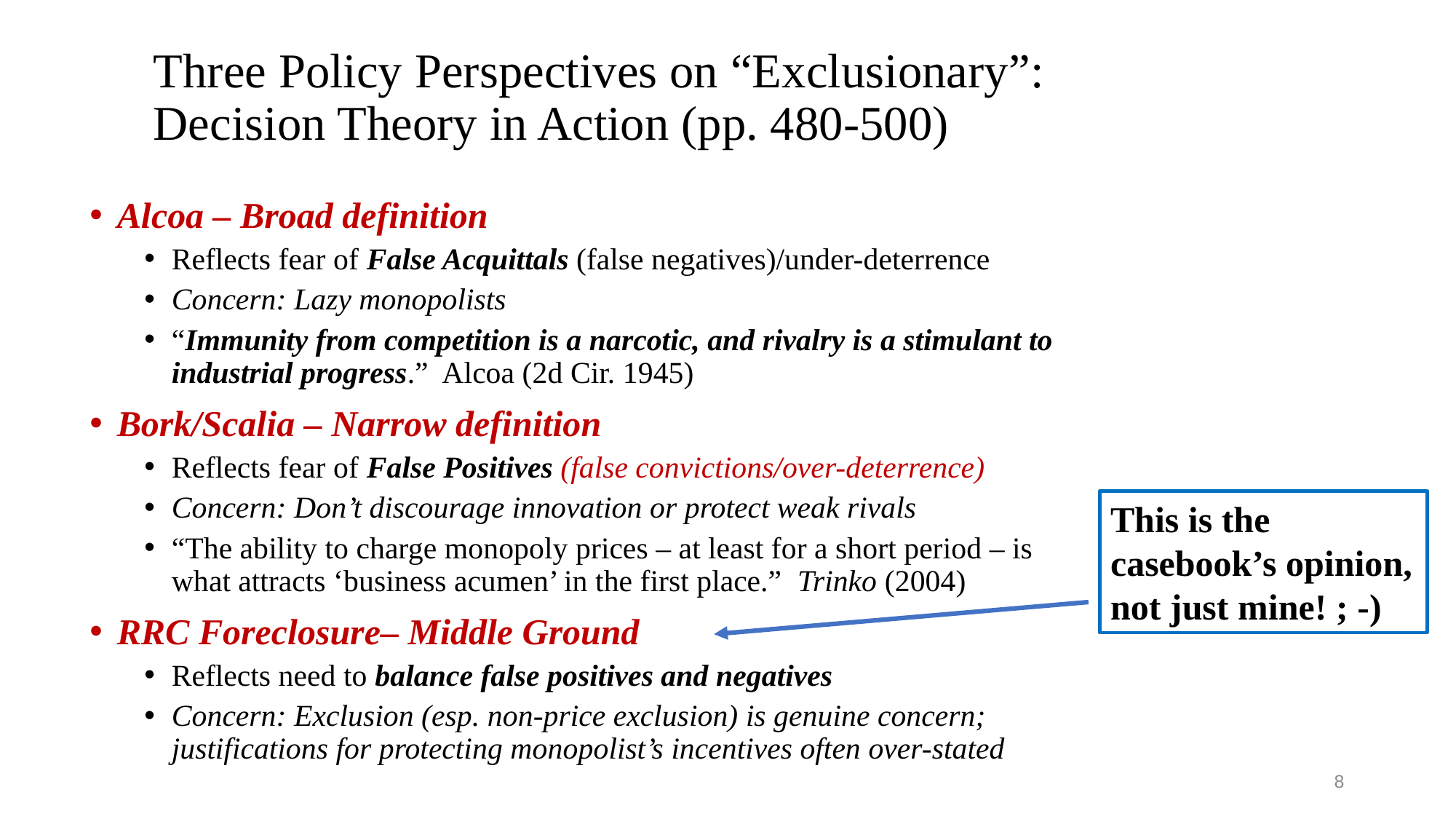

# Three Policy Perspectives on “Exclusionary”: Decision Theory in Action (pp. 480-500)
Alcoa – Broad definition
Reflects fear of False Acquittals (false negatives)/under-deterrence
Concern: Lazy monopolists
“Immunity from competition is a narcotic, and rivalry is a stimulant to industrial progress.”  Alcoa (2d Cir. 1945)
Bork/Scalia – Narrow definition
Reflects fear of False Positives (false convictions/over-deterrence)
Concern: Don’t discourage innovation or protect weak rivals
“The ability to charge monopoly prices – at least for a short period – is what attracts ‘business acumen’ in the first place.”  Trinko (2004)
RRC Foreclosure– Middle Ground
Reflects need to balance false positives and negatives
Concern: Exclusion (esp. non-price exclusion) is genuine concern; justifications for protecting monopolist’s incentives often over-stated

This is the casebook’s opinion, not just mine! ; -)
8